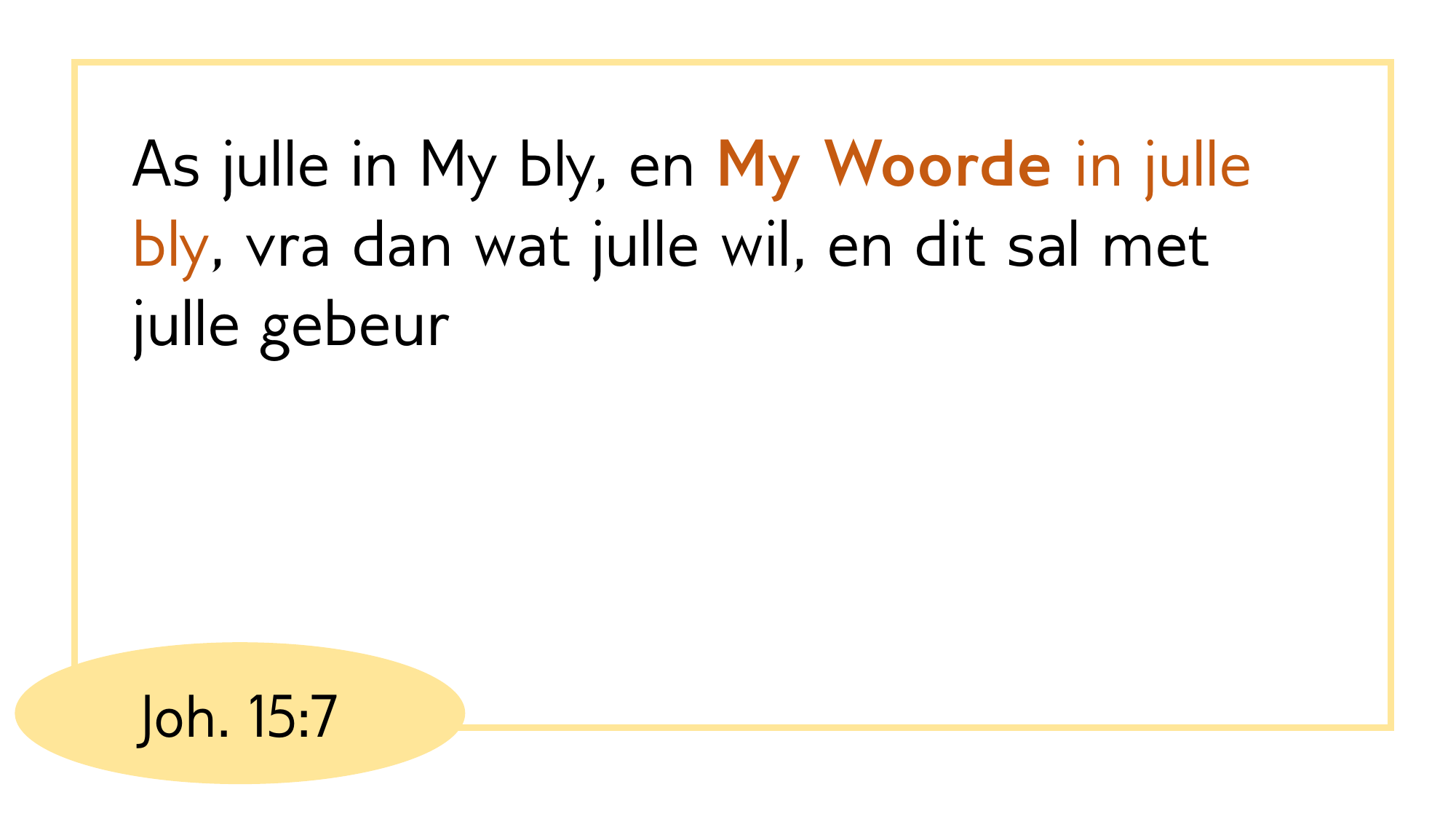

As julle in My bly, en My Woorde in julle bly, vra dan wat julle wil, en dit sal met julle gebeur
Joh. 15:7